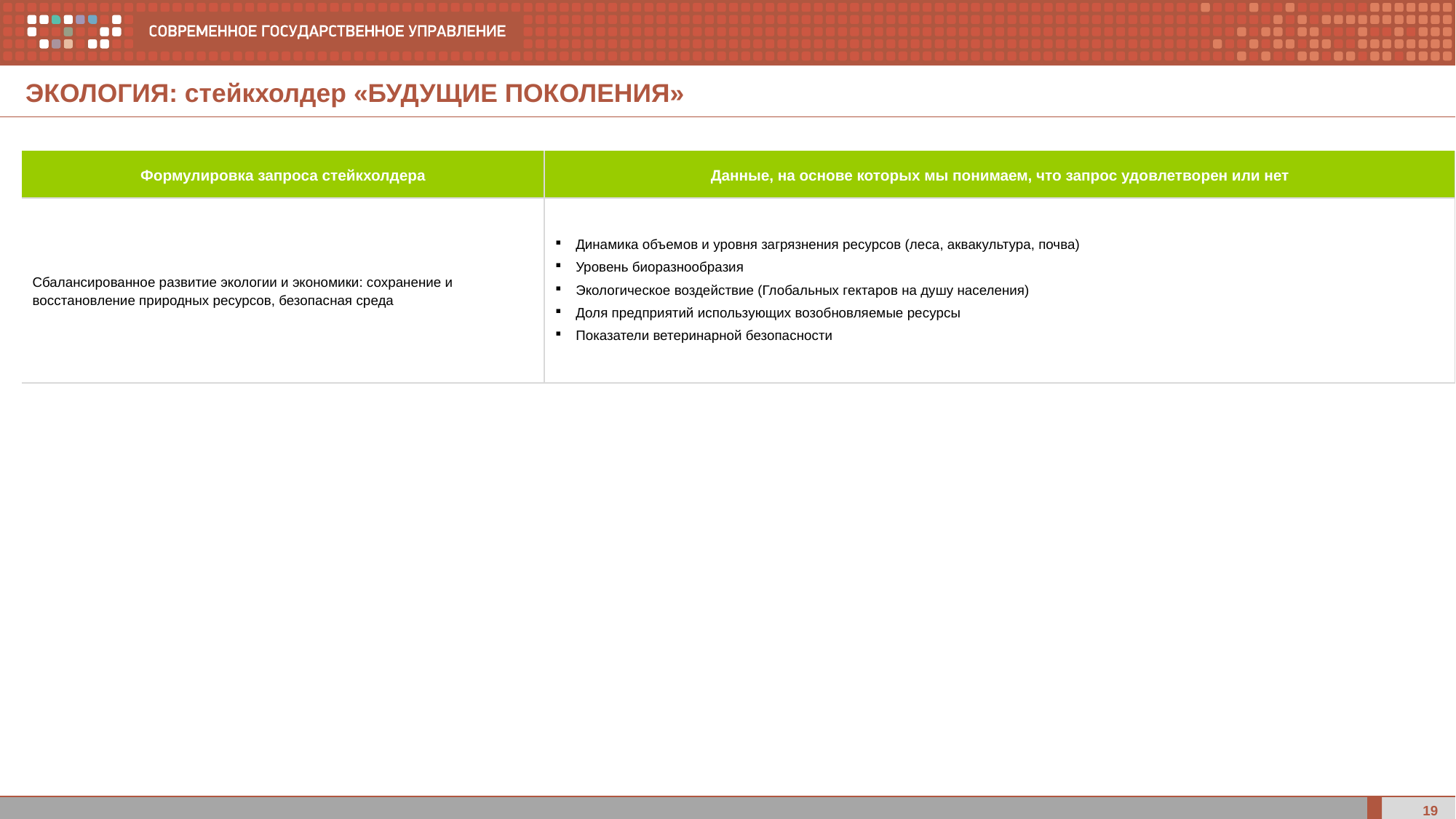

ЭКОЛОГИЯ: стейкхолдер «БУДУЩИЕ ПОКОЛЕНИЯ»
| Формулировка запроса стейкхолдера | Данные, на основе которых мы понимаем, что запрос удовлетворен или нет |
| --- | --- |
| Сбалансированное развитие экологии и экономики: сохранение и восстановление природных ресурсов, безопасная среда | Динамика объемов и уровня загрязнения ресурсов (леса, аквакультура, почва) Уровень биоразнообразия Экологическое воздействие (Глобальных гектаров на душу населения) Доля предприятий использующих возобновляемые ресурсы Показатели ветеринарной безопасности |